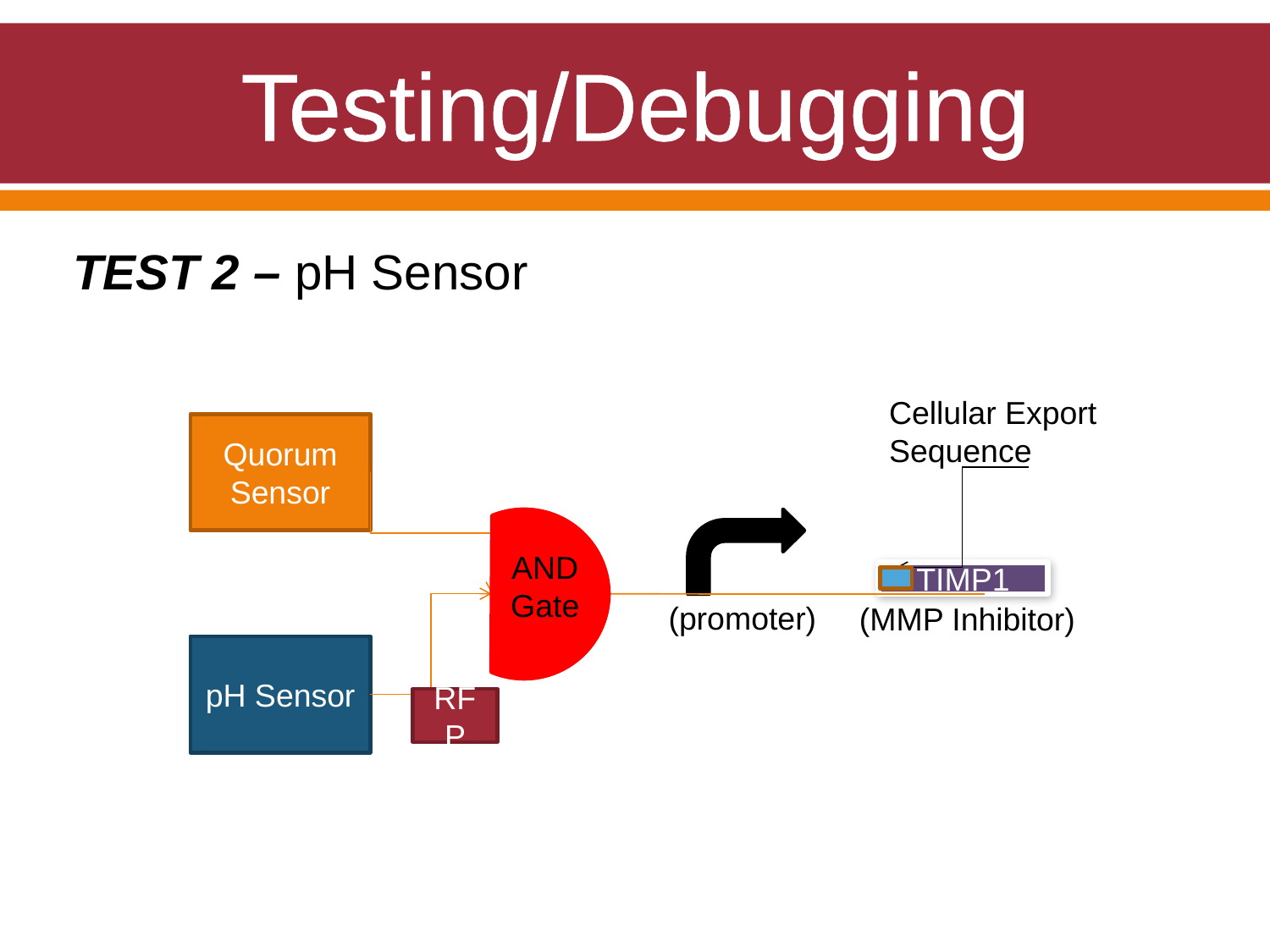

# Testing/Debugging
TEST 2 – pH Sensor
Cellular Export Sequence
Quorum Sensor

AND
Gate
TIMP1

pH Sensor
RFP
(promoter)
(MMP Inhibitor)